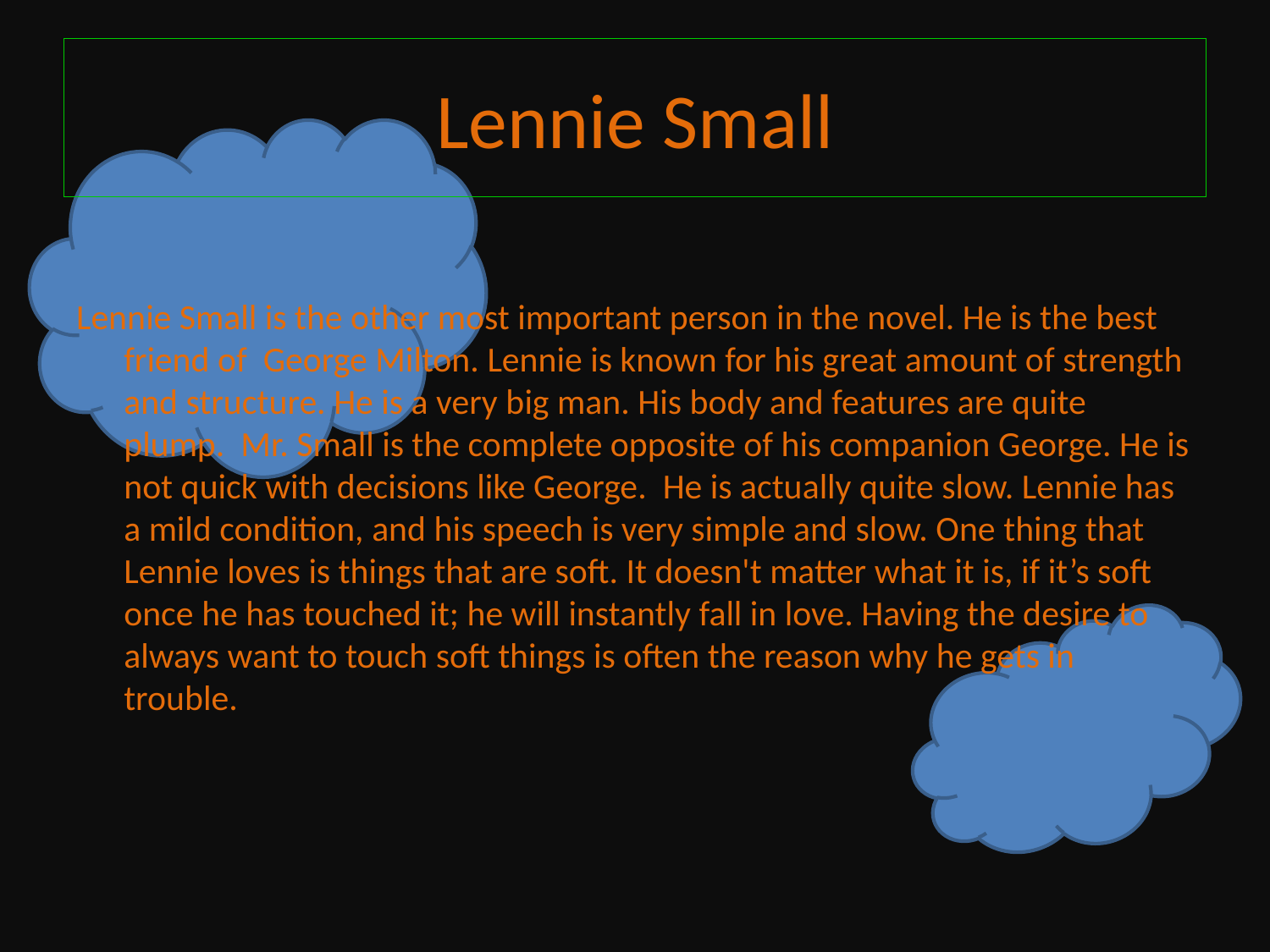

# Lennie Small

Lennie Small is the other most important person in the novel. He is the best friend of  George Milton. Lennie is known for his great amount of strength and structure. He is a very big man. His body and features are quite plump.  Mr. Small is the complete opposite of his companion George. He is not quick with decisions like George.  He is actually quite slow. Lennie has a mild condition, and his speech is very simple and slow. One thing that Lennie loves is things that are soft. It doesn't matter what it is, if it’s soft once he has touched it; he will instantly fall in love. Having the desire to always want to touch soft things is often the reason why he gets in trouble.